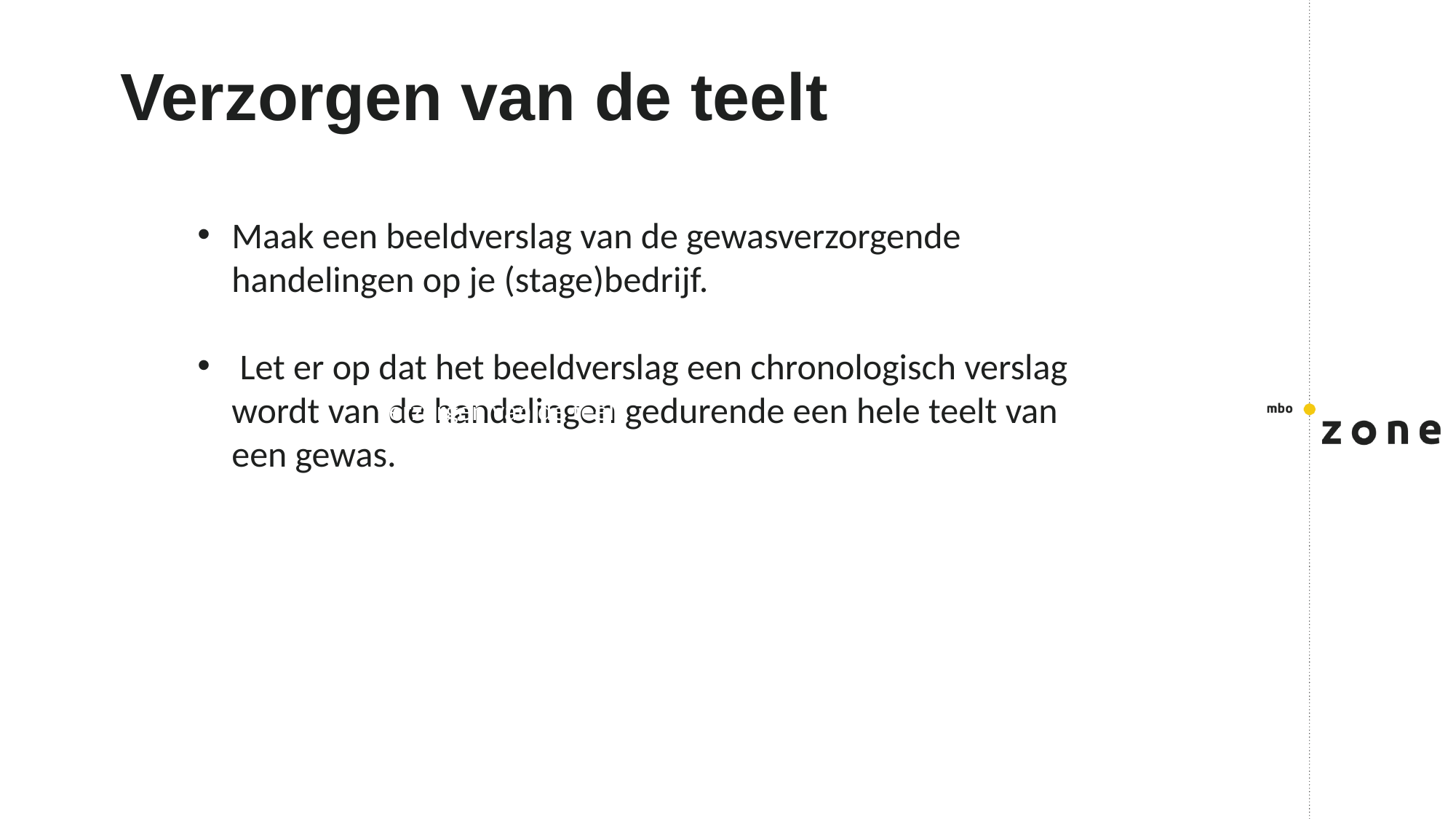

# Verzorgen van de teelt
Maak een beeldverslag van de gewasverzorgende handelingen op je (stage)bedrijf.

 Let er op dat het beeldverslag een chronologisch verslag wordt van de handelingen gedurende een hele teelt van een gewas.
Verzorgen van de teelt